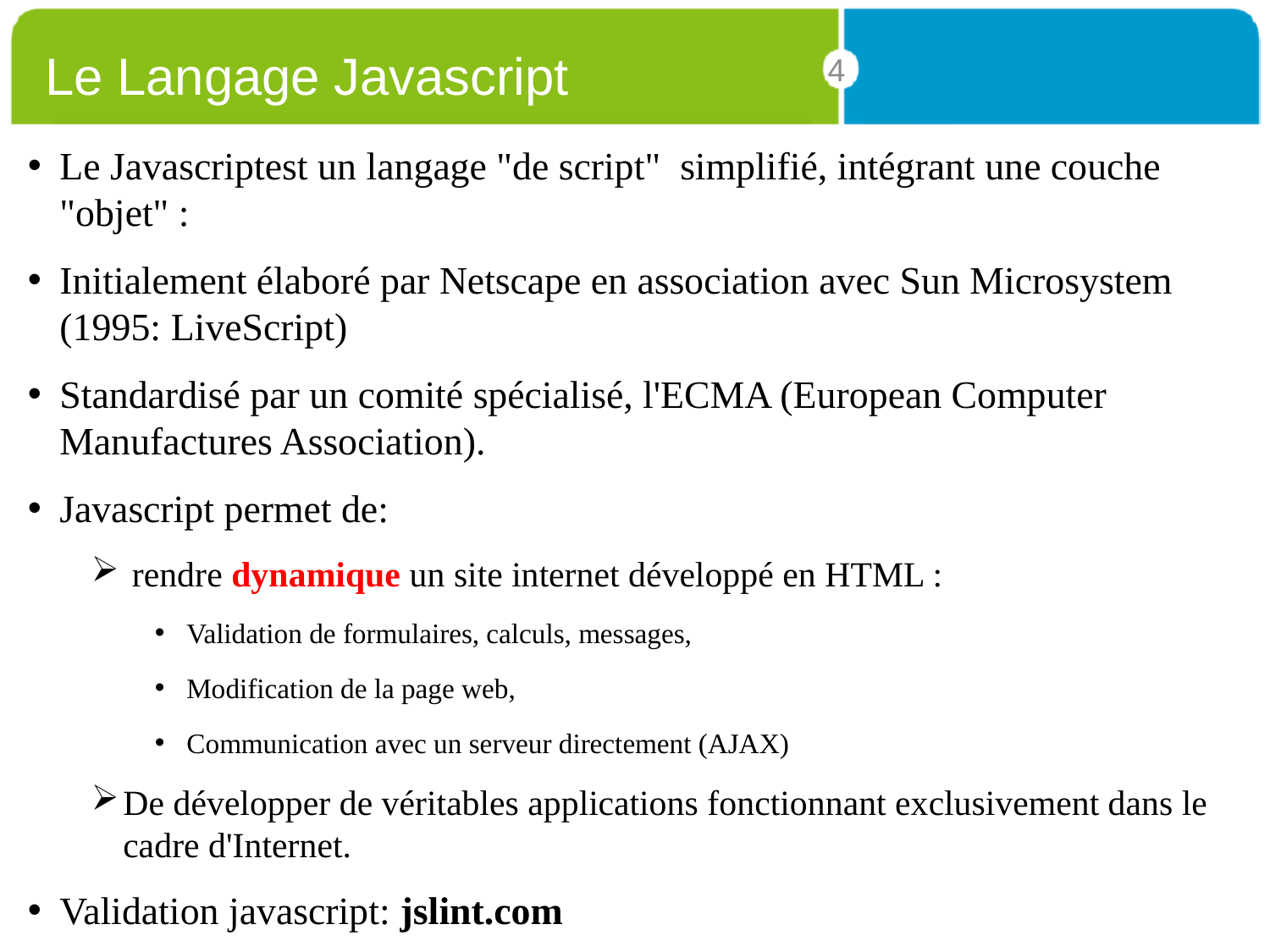

# Le Langage Javascript
4
Le Javascriptest un langage "de script"  simplifié, intégrant une couche "objet" :
Initialement élaboré par Netscape en association avec Sun Microsystem (1995: LiveScript)
Standardisé par un comité spécialisé, l'ECMA (European Computer Manufactures Association).
Javascript permet de:
 rendre dynamique un site internet développé en HTML :
Validation de formulaires, calculs, messages,
Modification de la page web,
Communication avec un serveur directement (AJAX)
De développer de véritables applications fonctionnant exclusivement dans le cadre d'Internet.
Validation javascript: jslint.com